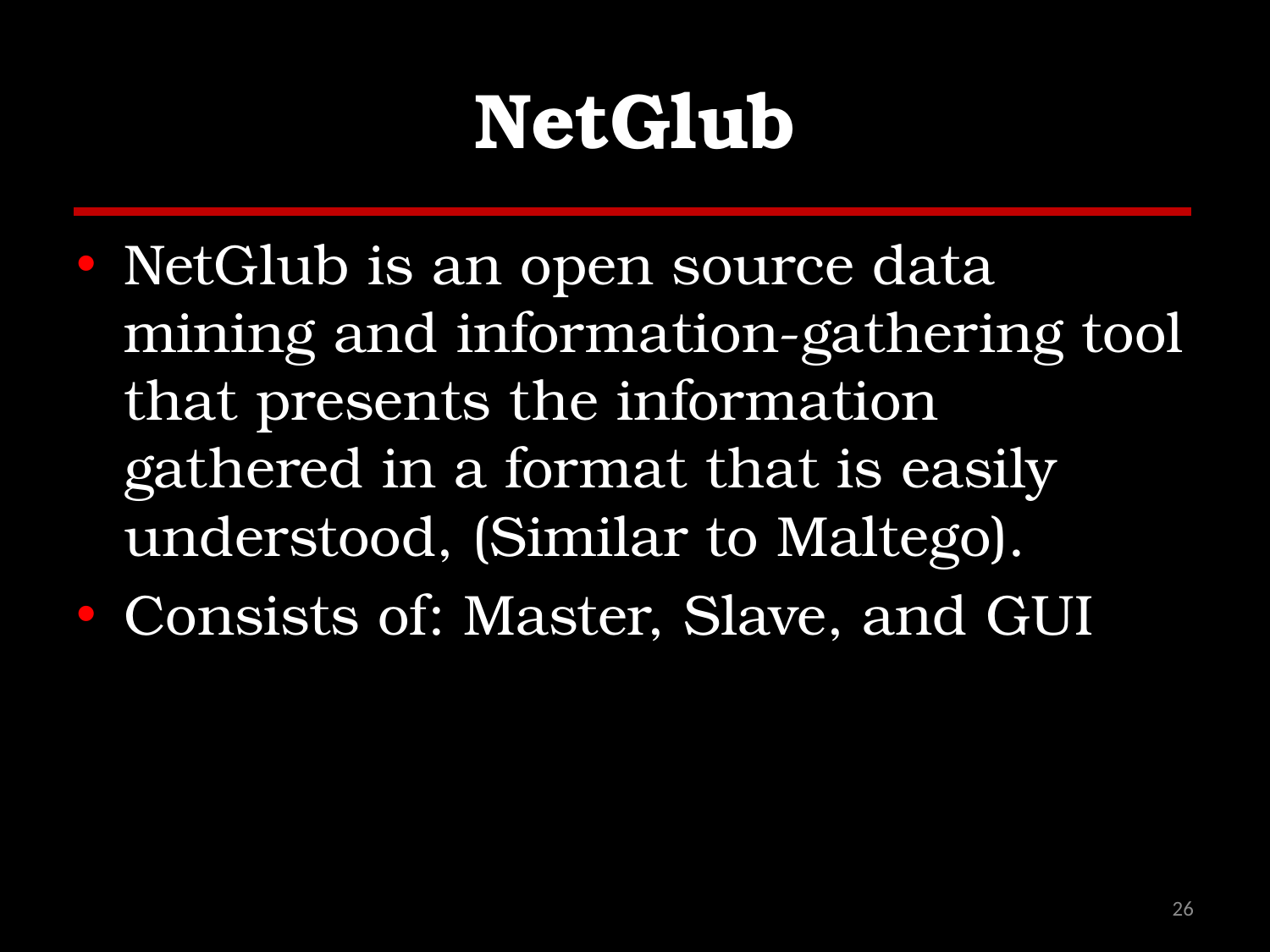

# NetGlub
NetGlub is an open source data mining and information-gathering tool that presents the information gathered in a format that is easily understood, (Similar to Maltego).
Consists of: Master, Slave, and GUI
26